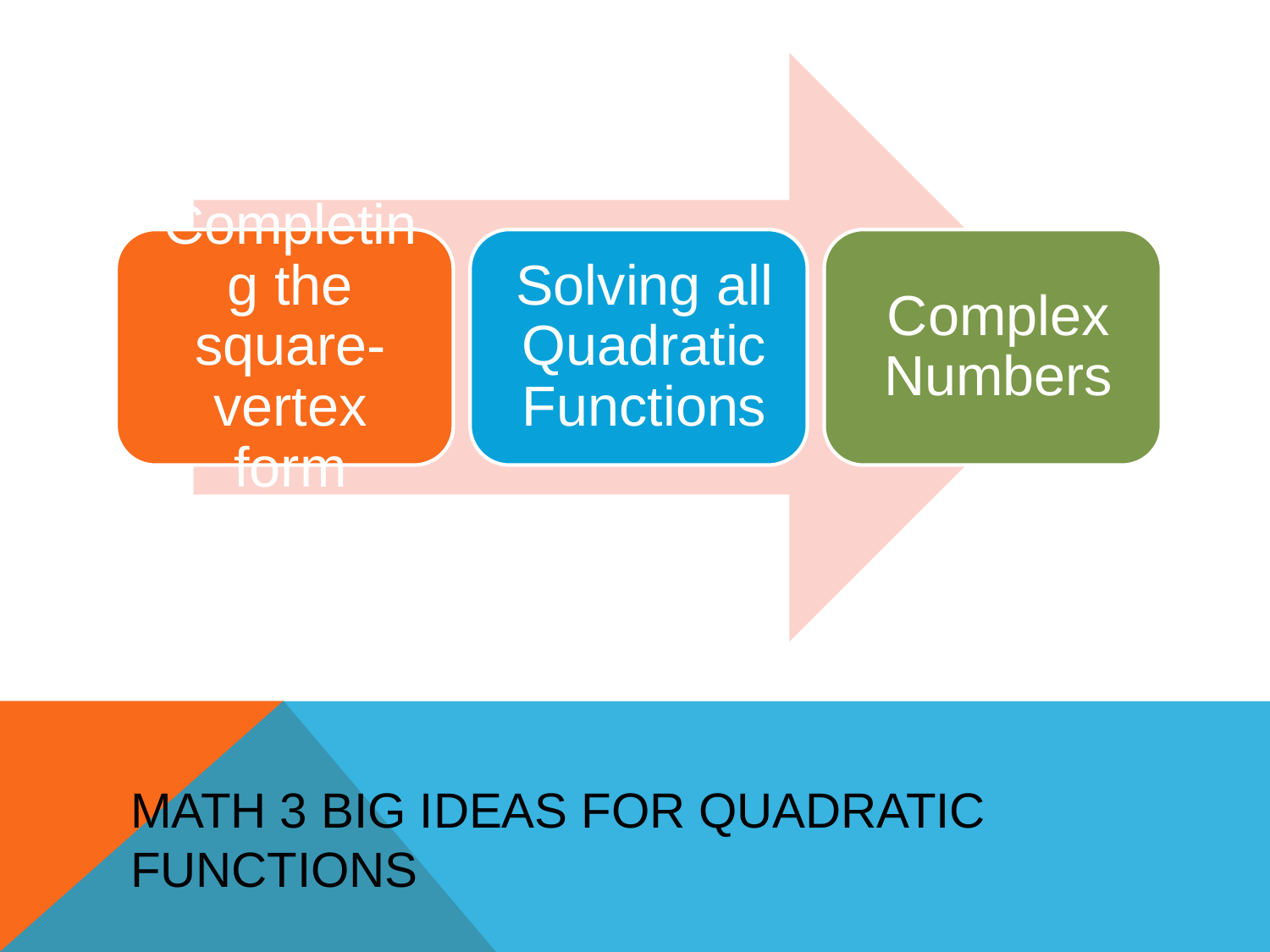

Completing the square- vertex form
Solving all Quadratic Functions
Complex Numbers
Math 3 Big Ideas for Quadratic Functions